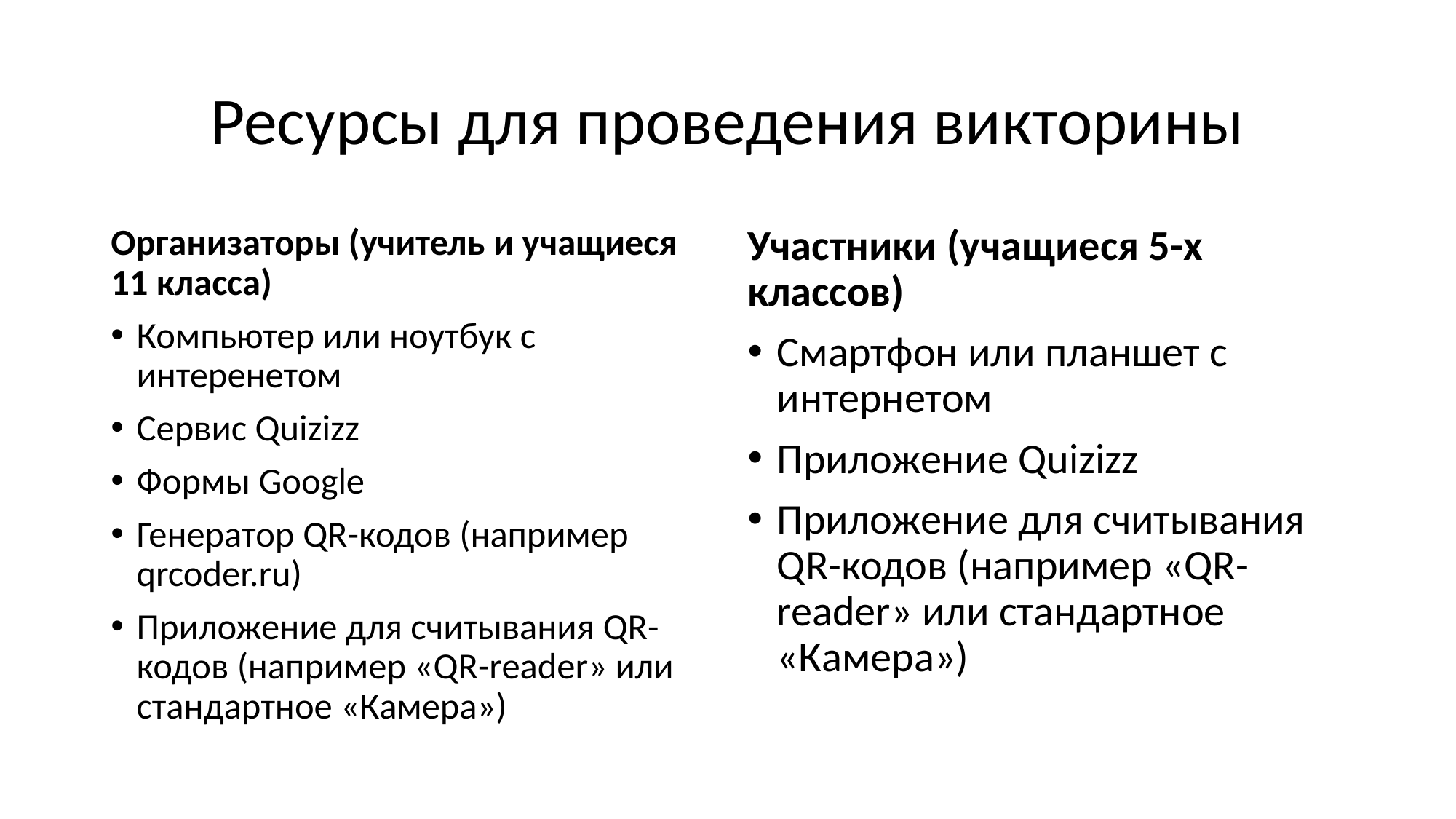

# Ресурсы для проведения викторины
Организаторы (учитель и учащиеся 11 класса)
Компьютер или ноутбук с интеренетом
Сервис Quizizz
Формы Google
Генератор QR-кодов (например qrcoder.ru)
Приложение для считывания QR-кодов (например «QR-reader» или стандартное «Камера»)
Участники (учащиеся 5-х классов)
Смартфон или планшет с интернетом
Приложение Quizizz
Приложение для считывания QR-кодов (например «QR-reader» или стандартное «Камера»)